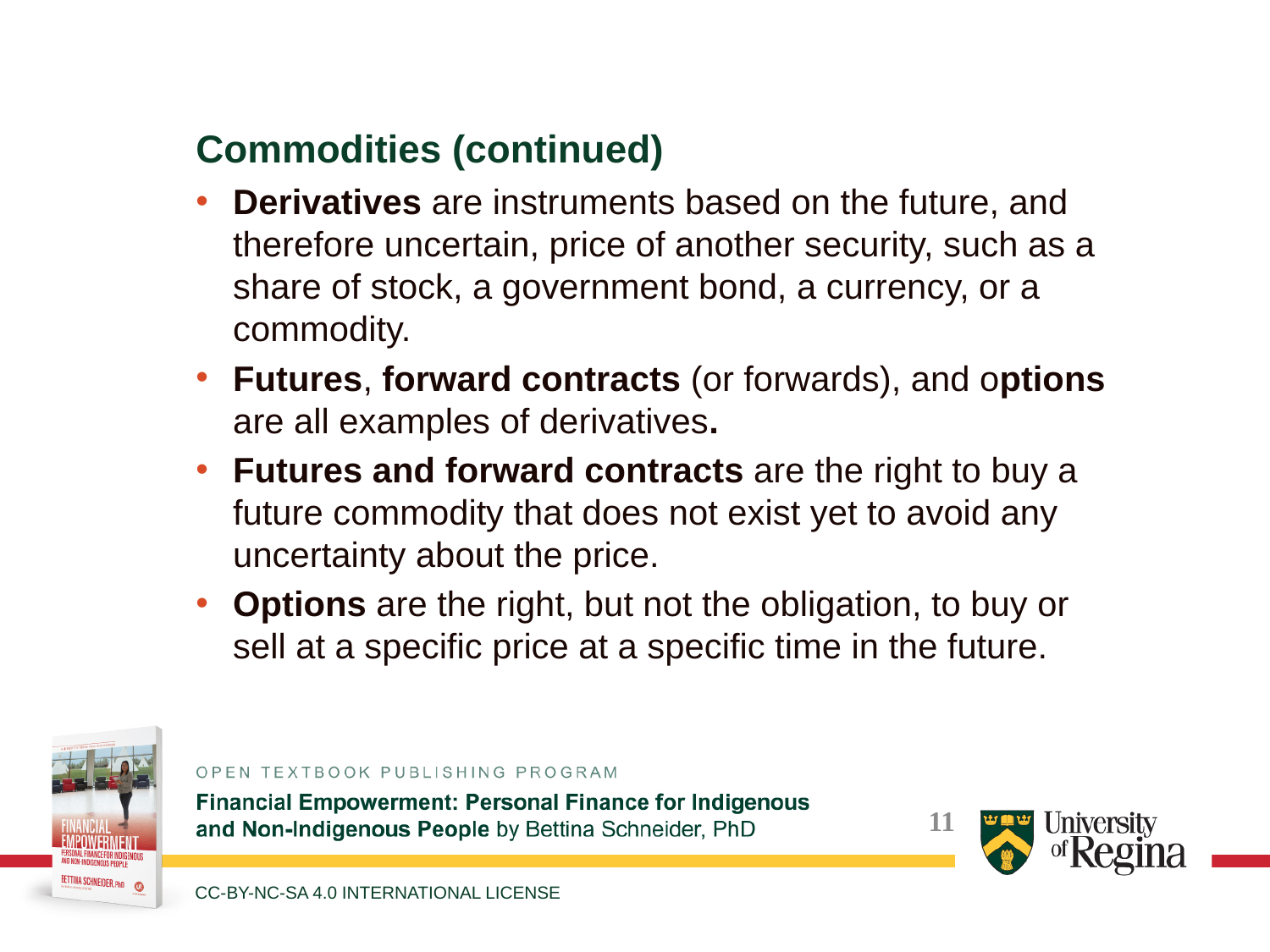

Commodities (continued)
Derivatives are instruments based on the future, and therefore uncertain, price of another security, such as a share of stock, a government bond, a currency, or a commodity.
Futures, forward contracts (or forwards), and options are all examples of derivatives.
Futures and forward contracts are the right to buy a future commodity that does not exist yet to avoid any uncertainty about the price.
Options are the right, but not the obligation, to buy or sell at a specific price at a specific time in the future.
CC-BY-NC-SA 4.0 INTERNATIONAL LICENSE